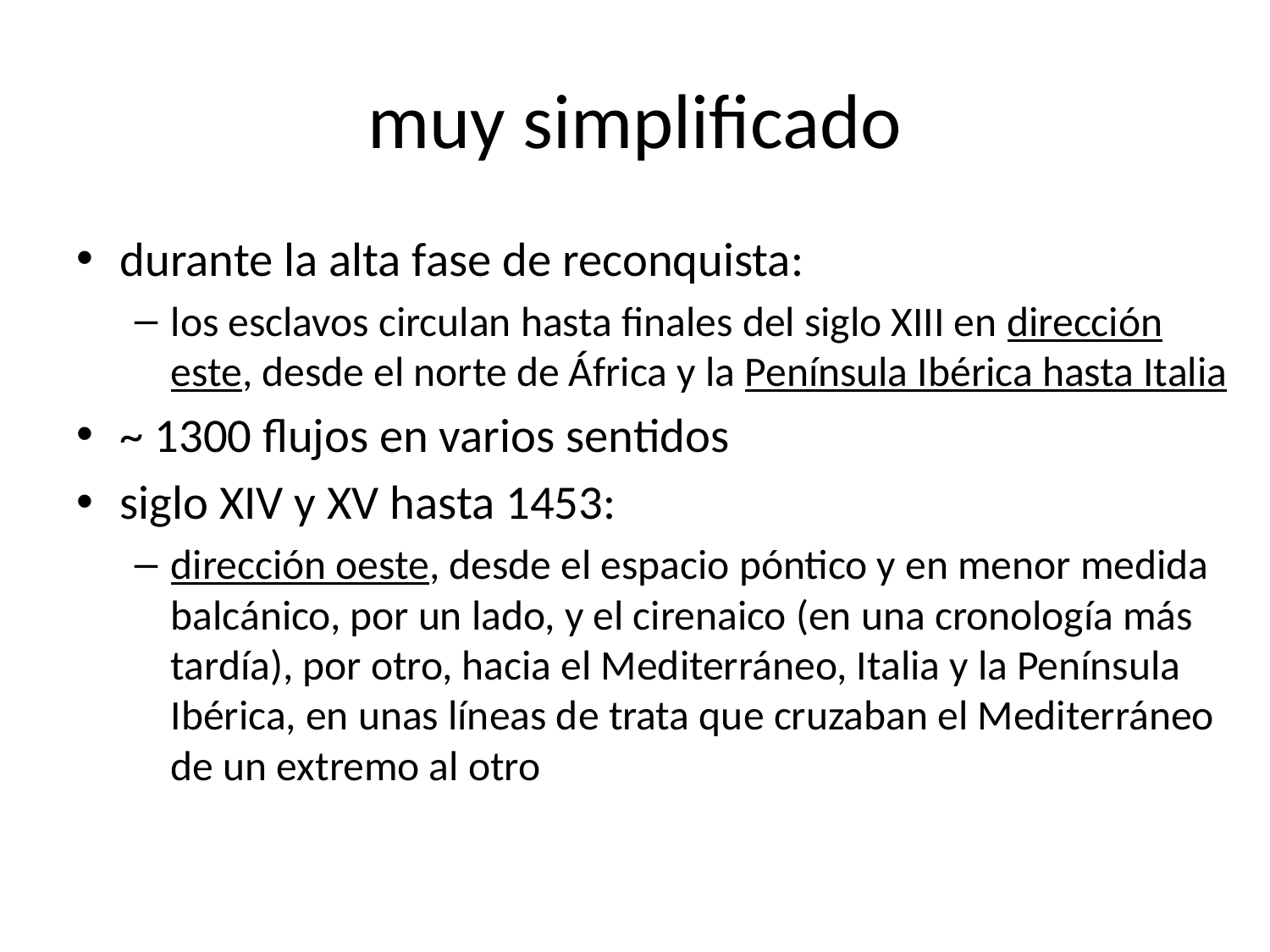

# muy simplificado
durante la alta fase de reconquista:
los esclavos circulan hasta finales del siglo XIII en dirección este, desde el norte de África y la Península Ibérica hasta Italia
~ 1300 flujos en varios sentidos
siglo XIV y XV hasta 1453:
dirección oeste, desde el espacio póntico y en menor medida balcánico, por un lado, y el cirenaico (en una cronología más tardía), por otro, hacia el Mediterráneo, Italia y la Península Ibérica, en unas líneas de trata que cruzaban el Mediterráneo de un extremo al otro